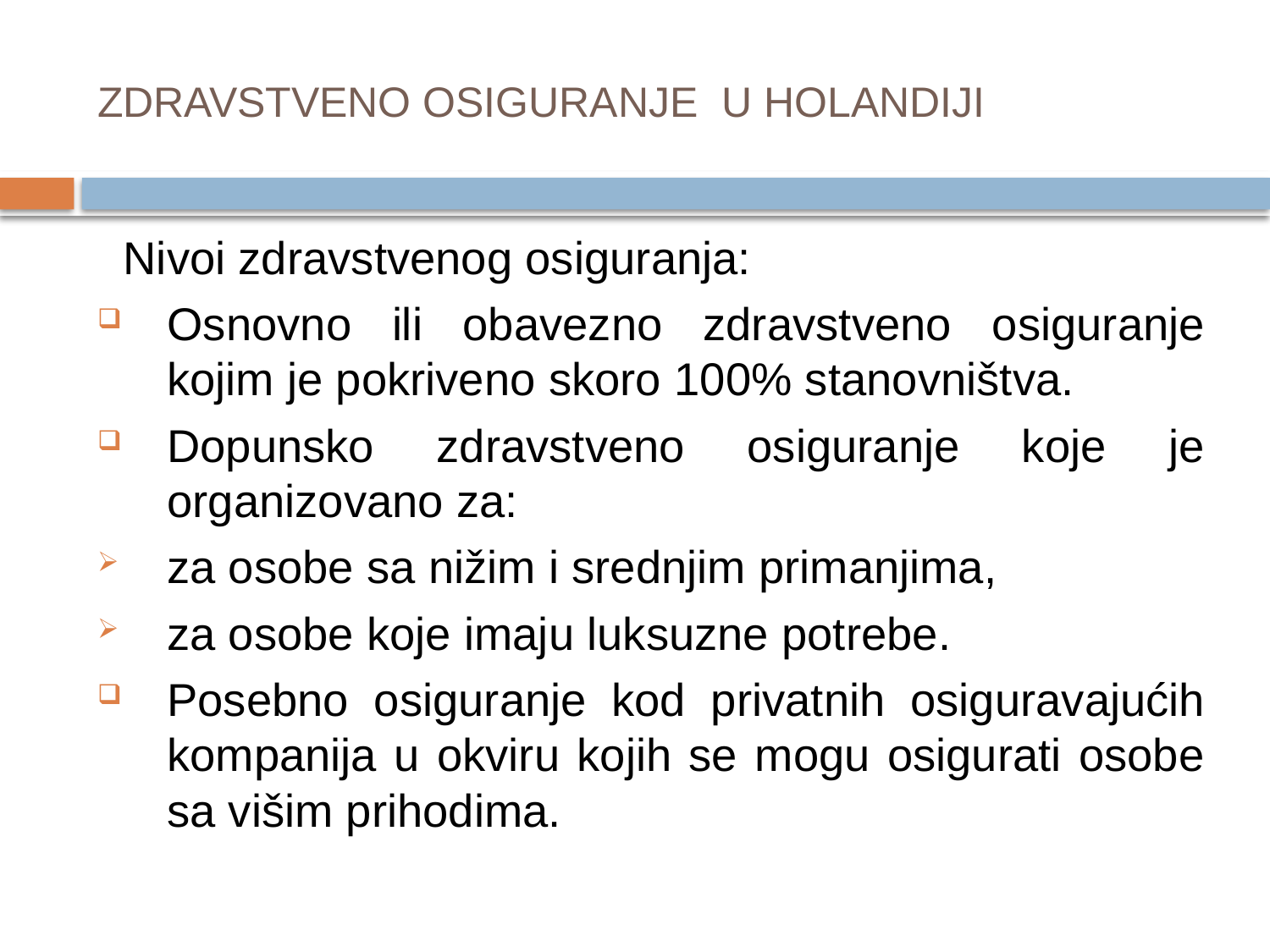

# ZDRAVSTVENO OSIGURANJE  U HOLANDIJI
  Nivoi zdravstvenog osiguranja:
Osnovno ili obavezno zdravstveno osiguranje kojim je pokriveno skoro 100% stanovništva.
Dopunsko zdravstveno osiguranje koje je organizovano za:
za osobe sa nižim i srednjim primanjima,
za osobe koje imaju luksuzne potrebe.
Posebno osiguranje kod privatnih osiguravajućih kompanija u okviru kojih se mogu osigurati osobe sa višim prihodima.